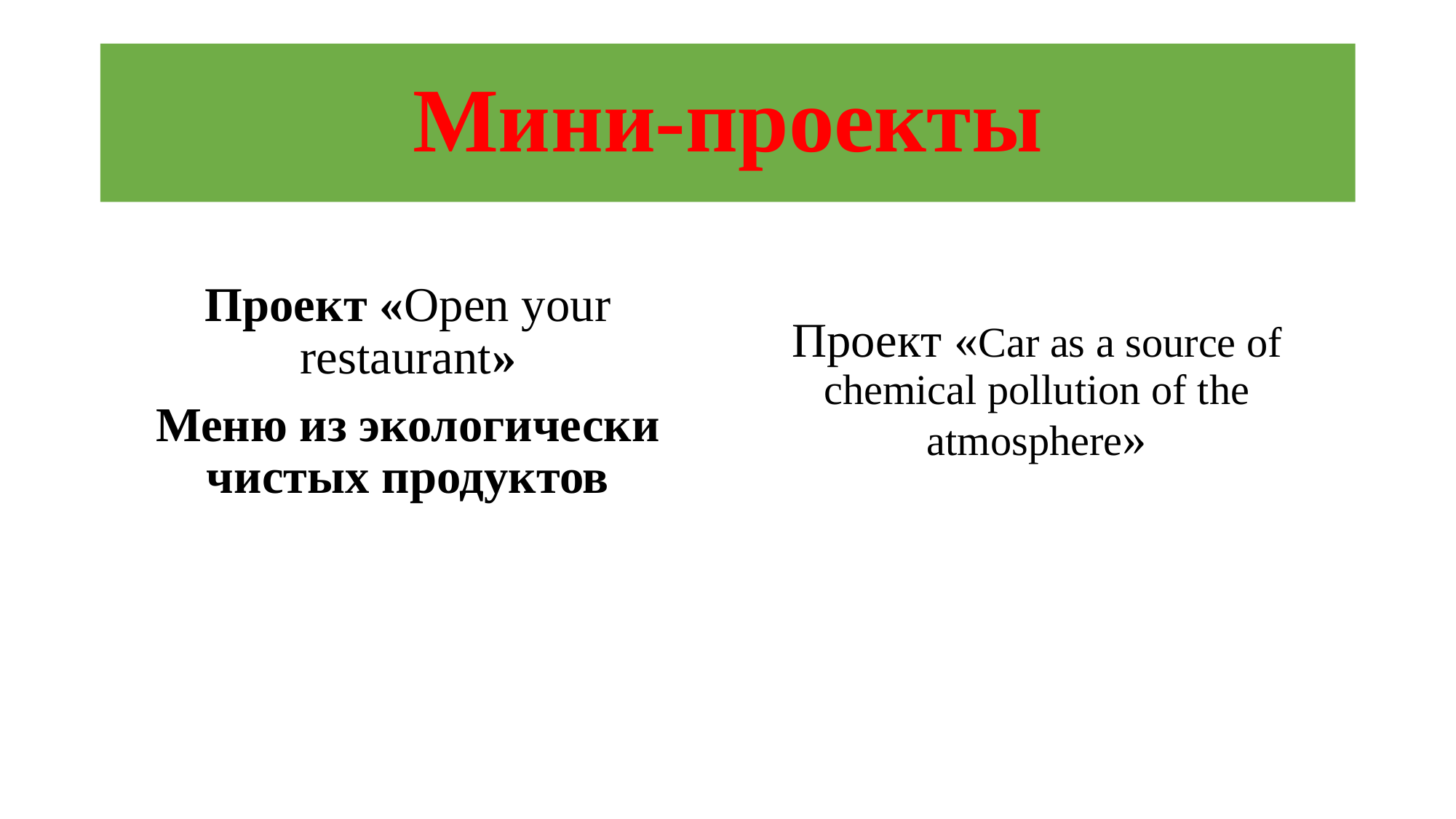

# Мини-проекты
Проект «Open your restaurant»
Меню из экологически чистых продуктов

Проект «Car as a source of chemical pollution of the atmosphere»